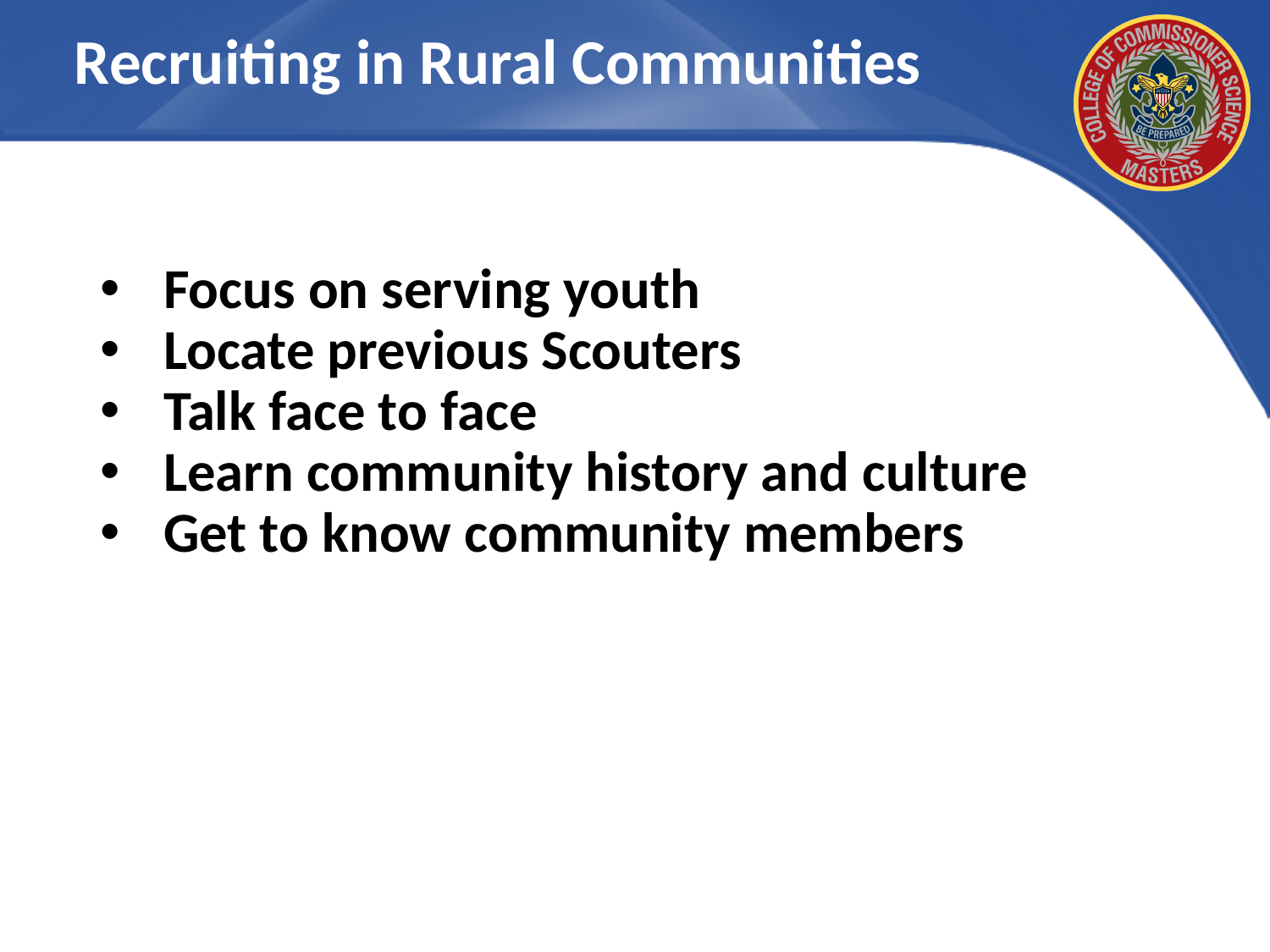

# Recruiting in Rural Communities
Focus on serving youth
Locate previous Scouters
Talk face to face
Learn community history and culture
Get to know community members